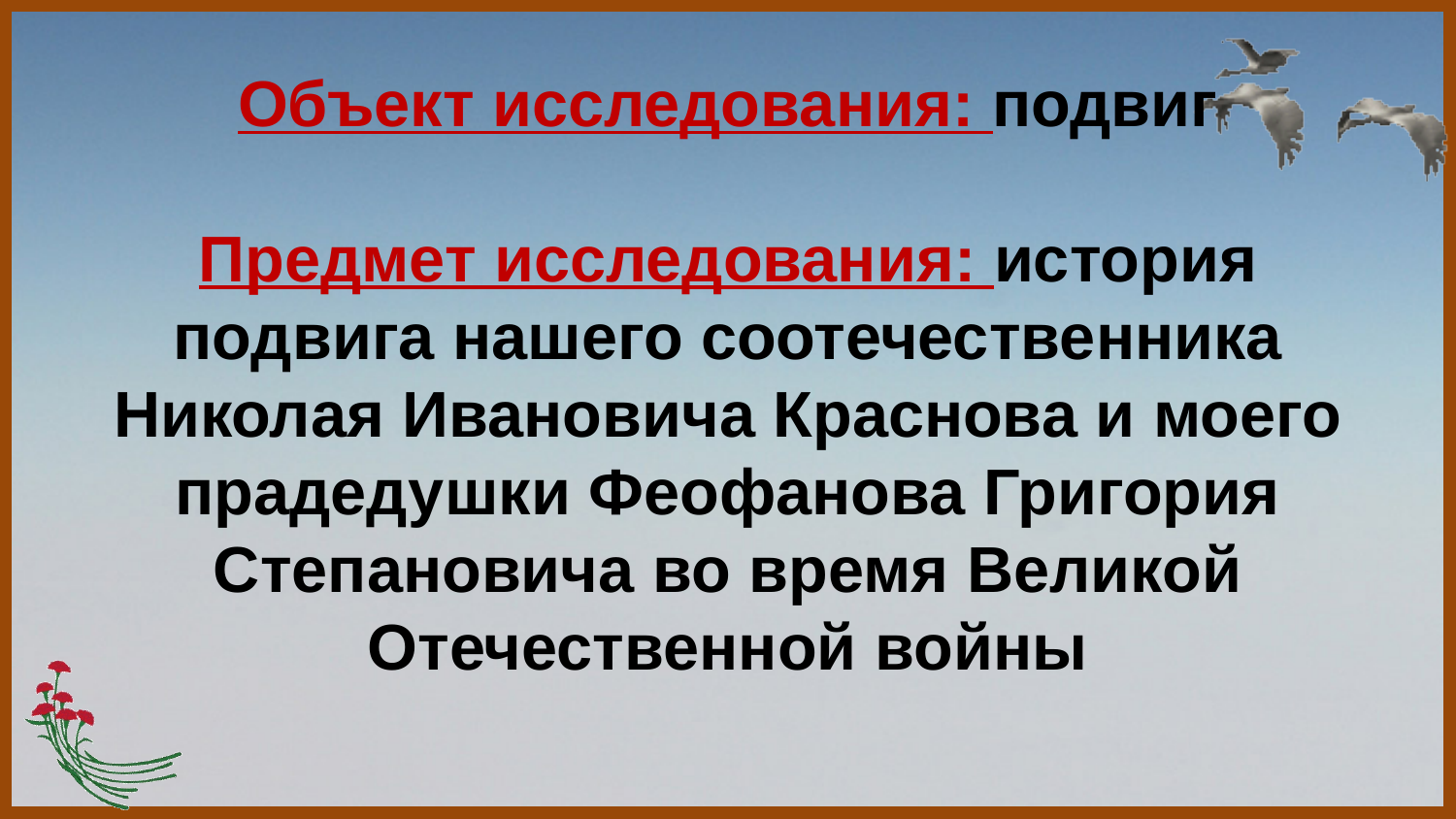

# Объект исследования: подвиг Предмет исследования: история подвига нашего соотечественника Николая Ивановича Краснова и моего прадедушки Феофанова Григория Степановича во время Великой Отечественной войны